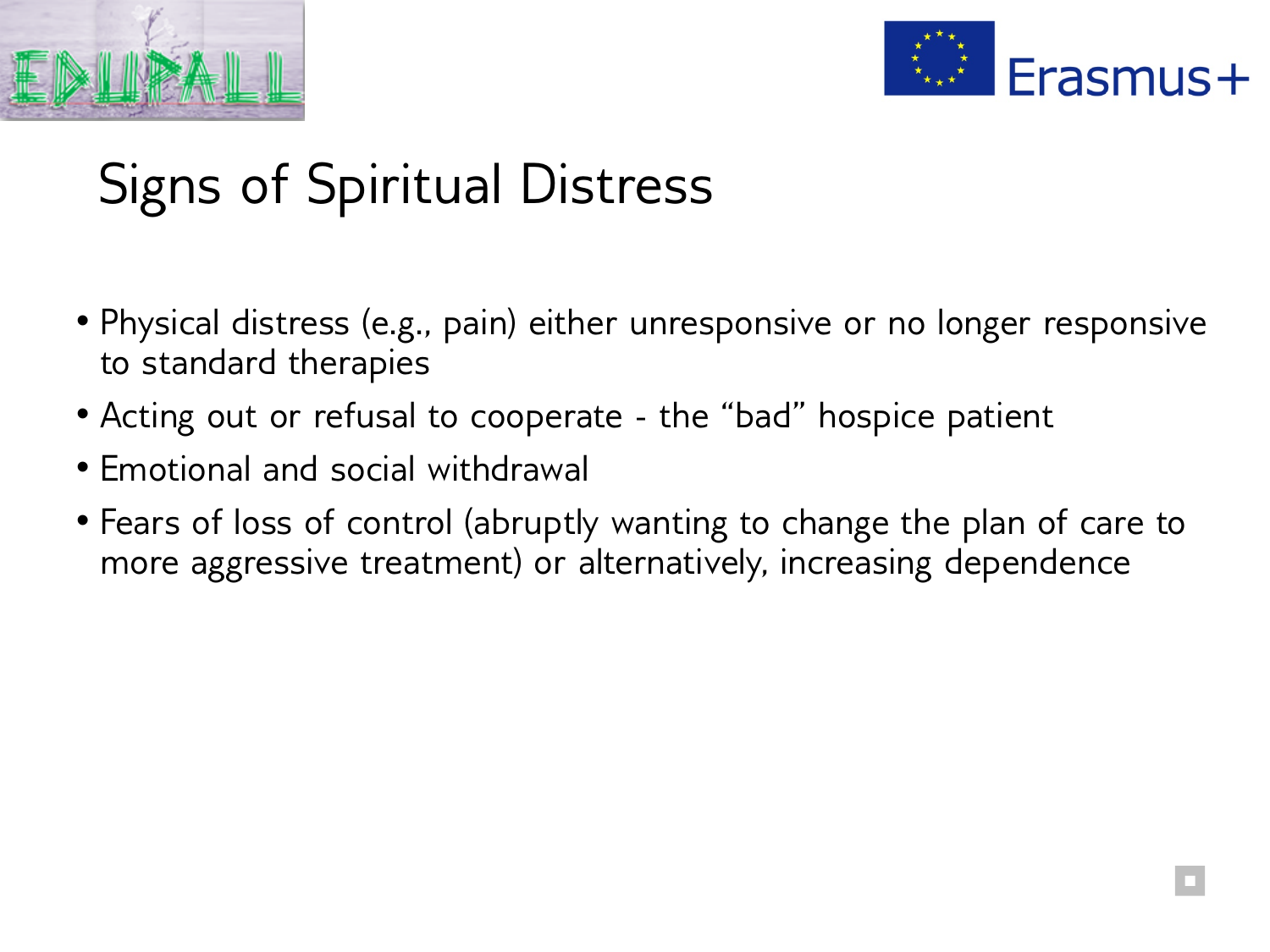

# Signs of Spiritual Distress
Physical distress (e.g., pain) either unresponsive or no longer responsive to standard therapies
Acting out or refusal to cooperate - the “bad” hospice patient
Emotional and social withdrawal
Fears of loss of control (abruptly wanting to change the plan of care to more aggressive treatment) or alternatively, increasing dependence